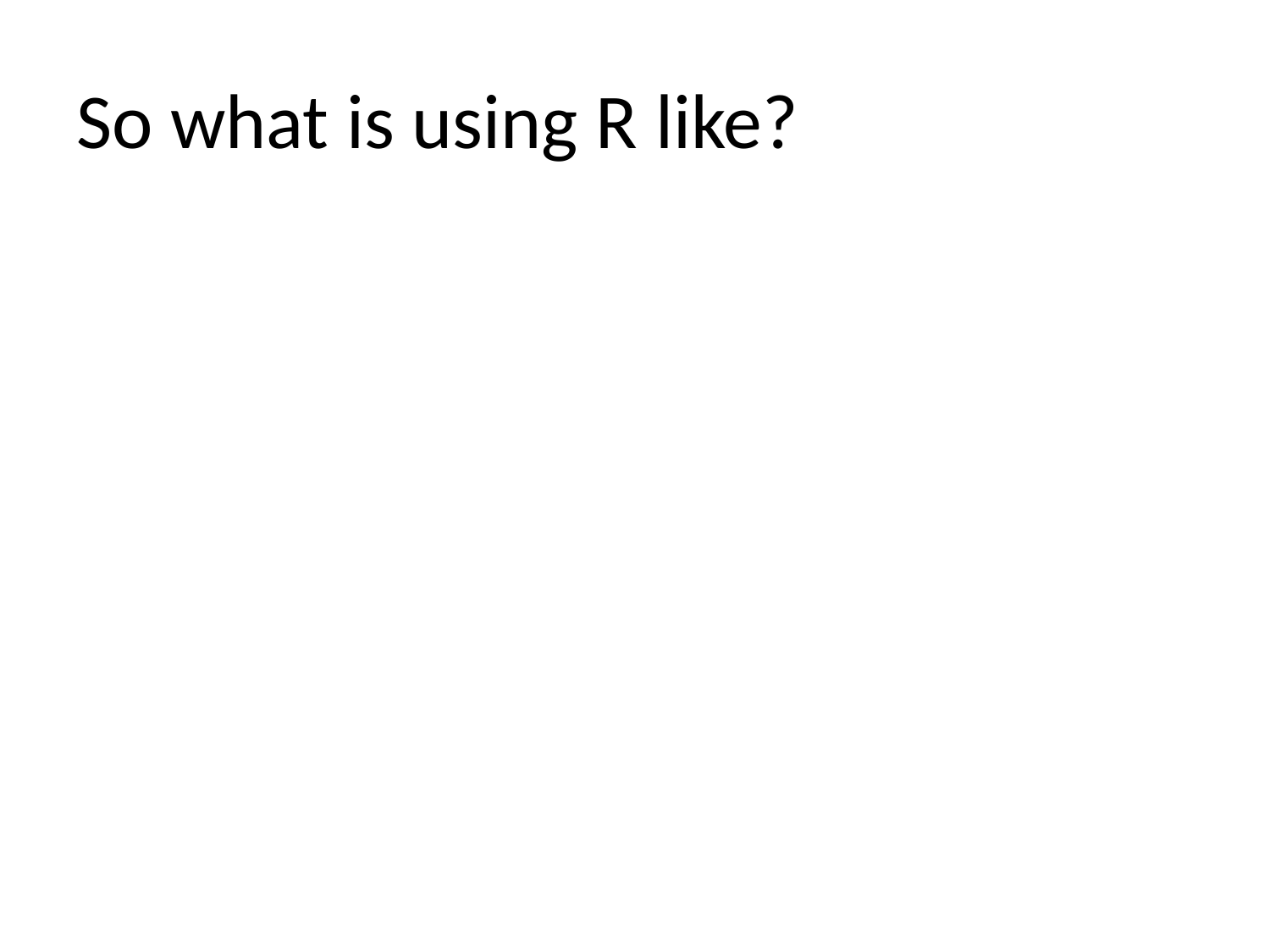

# So what is using R like?